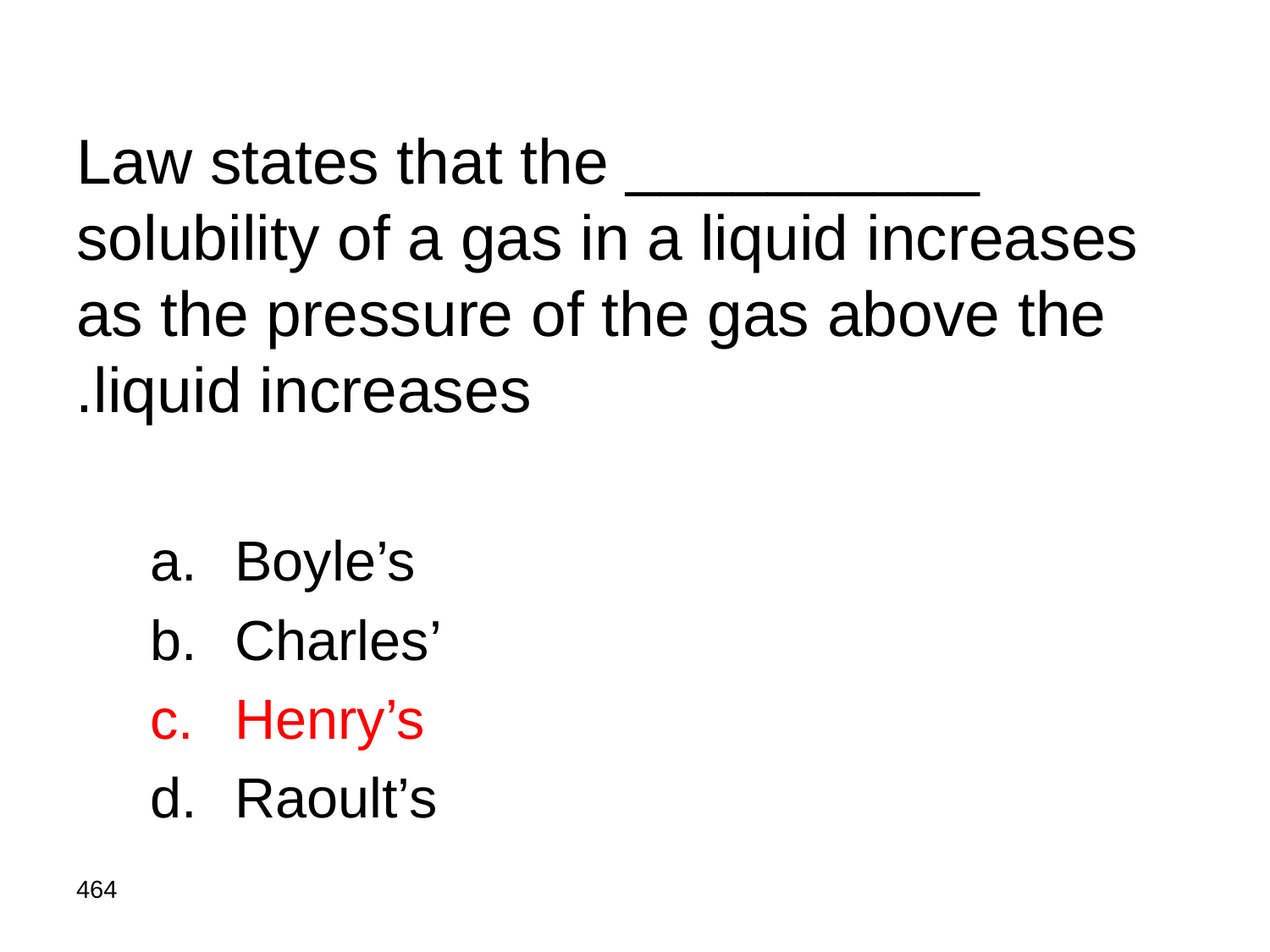

# __________ Law states that the solubility of a gas in a liquid increases as the pressure of the gas above the liquid increases.
Boyle’s
Charles’
Henry’s
Raoult’s
464